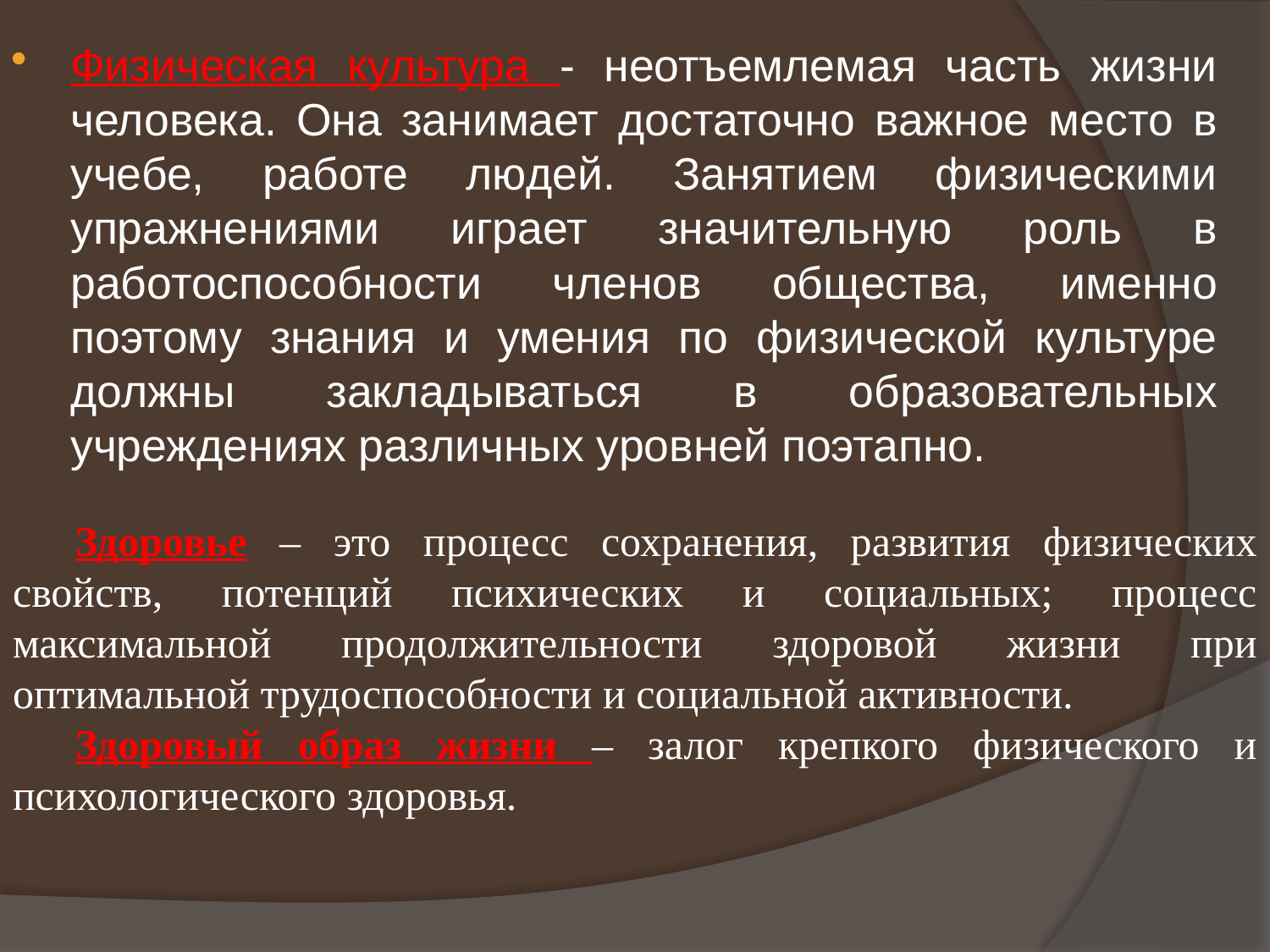

Физическая культура - неотъемлемая часть жизни человека. Она занимает достаточно важное место в учебе, работе людей. Занятием физическими упражнениями играет значительную роль в работоспособности членов общества, именно поэтому знания и умения по физической культуре должны закладываться в образовательных учреждениях различных уровней поэтапно.
Здоровье – это процесс сохранения, развития физических свойств, потенций психических и социальных; процесс максимальной продолжительности здоровой жизни при оптимальной трудоспособности и социальной активности.
Здоровый образ жизни – залог крепкого физического и психологического здоровья.